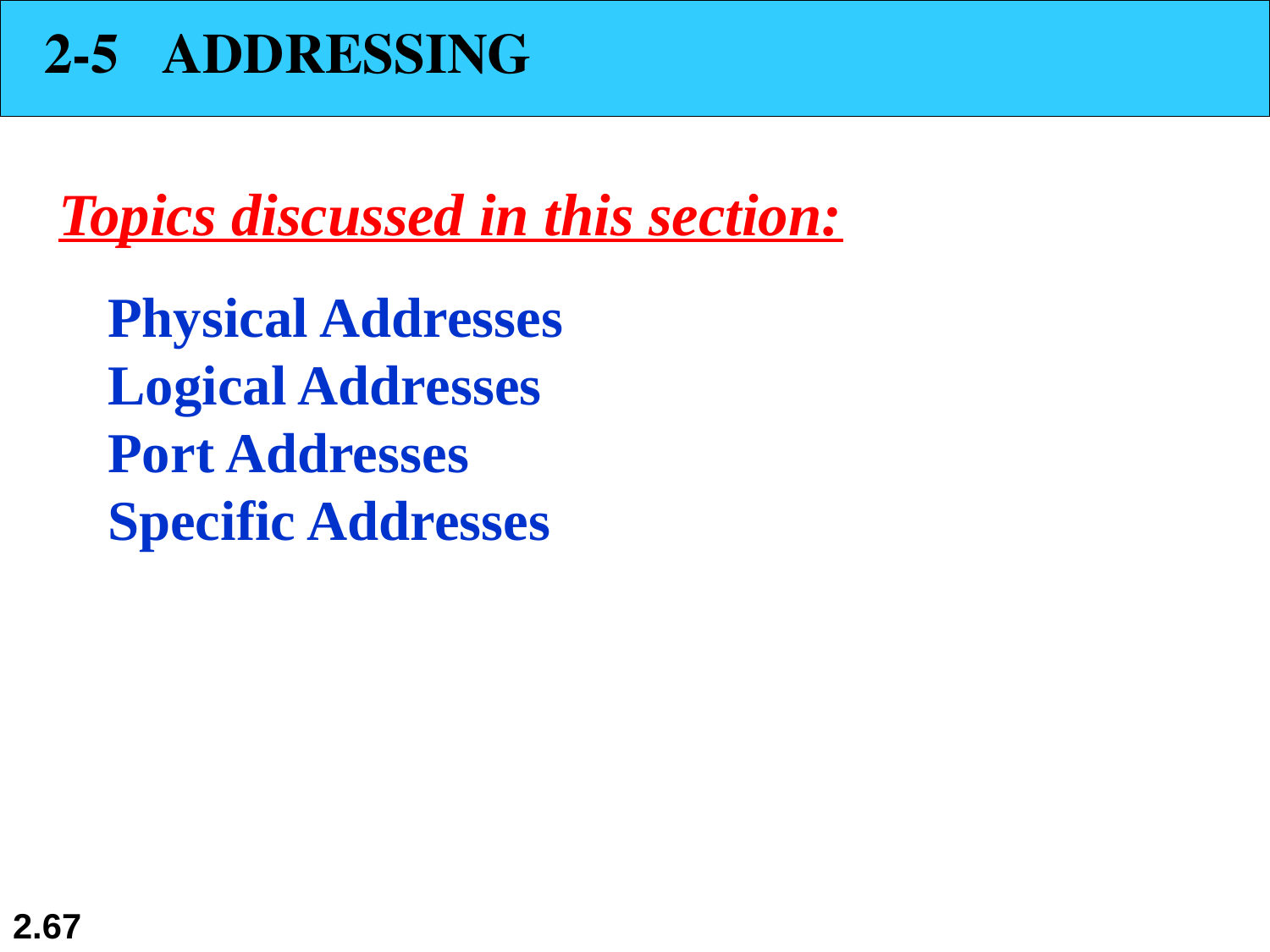

2-5   ADDRESSING
Topics discussed in this section:
Physical Addresses
Logical Addresses
Port Addresses
Specific Addresses
2.67